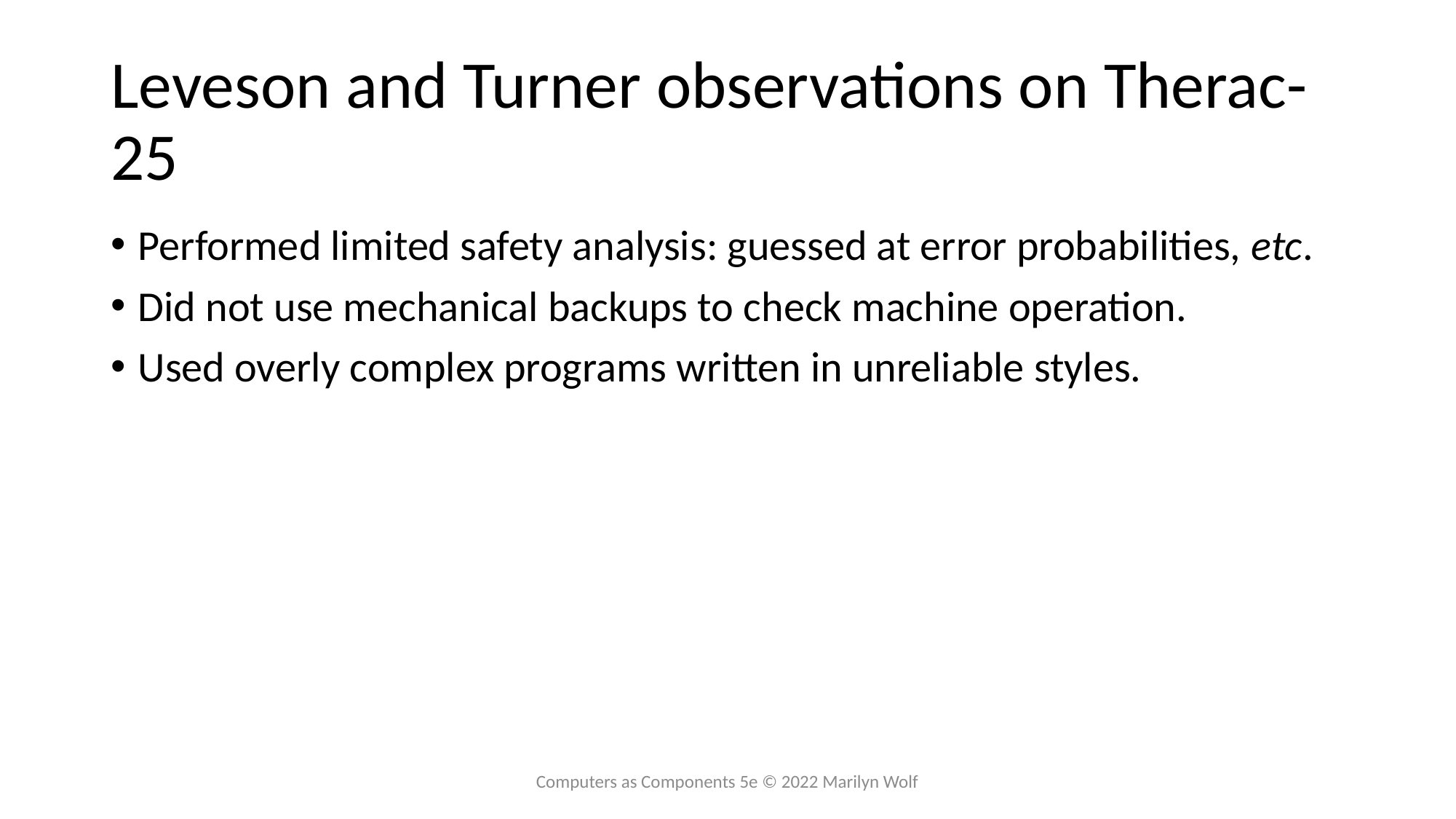

# Leveson and Turner observations on Therac-25
Performed limited safety analysis: guessed at error probabilities, etc.
Did not use mechanical backups to check machine operation.
Used overly complex programs written in unreliable styles.
Computers as Components 5e © 2022 Marilyn Wolf